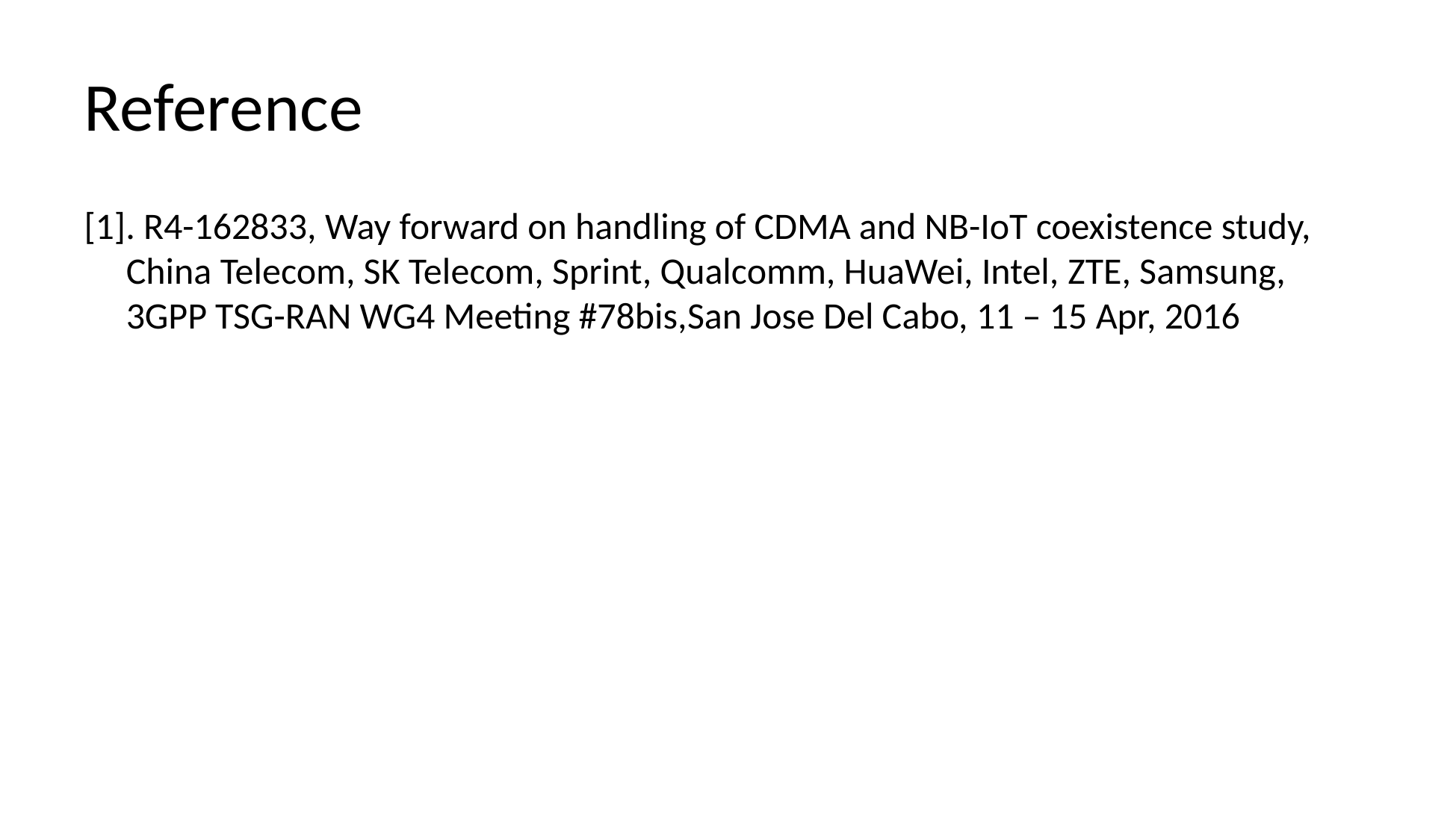

# Reference
[1]. R4-162833, Way forward on handling of CDMA and NB-IoT coexistence study, China Telecom, SK Telecom, Sprint, Qualcomm, HuaWei, Intel, ZTE, Samsung, 3GPP TSG-RAN WG4 Meeting #78bis,San Jose Del Cabo, 11 – 15 Apr, 2016